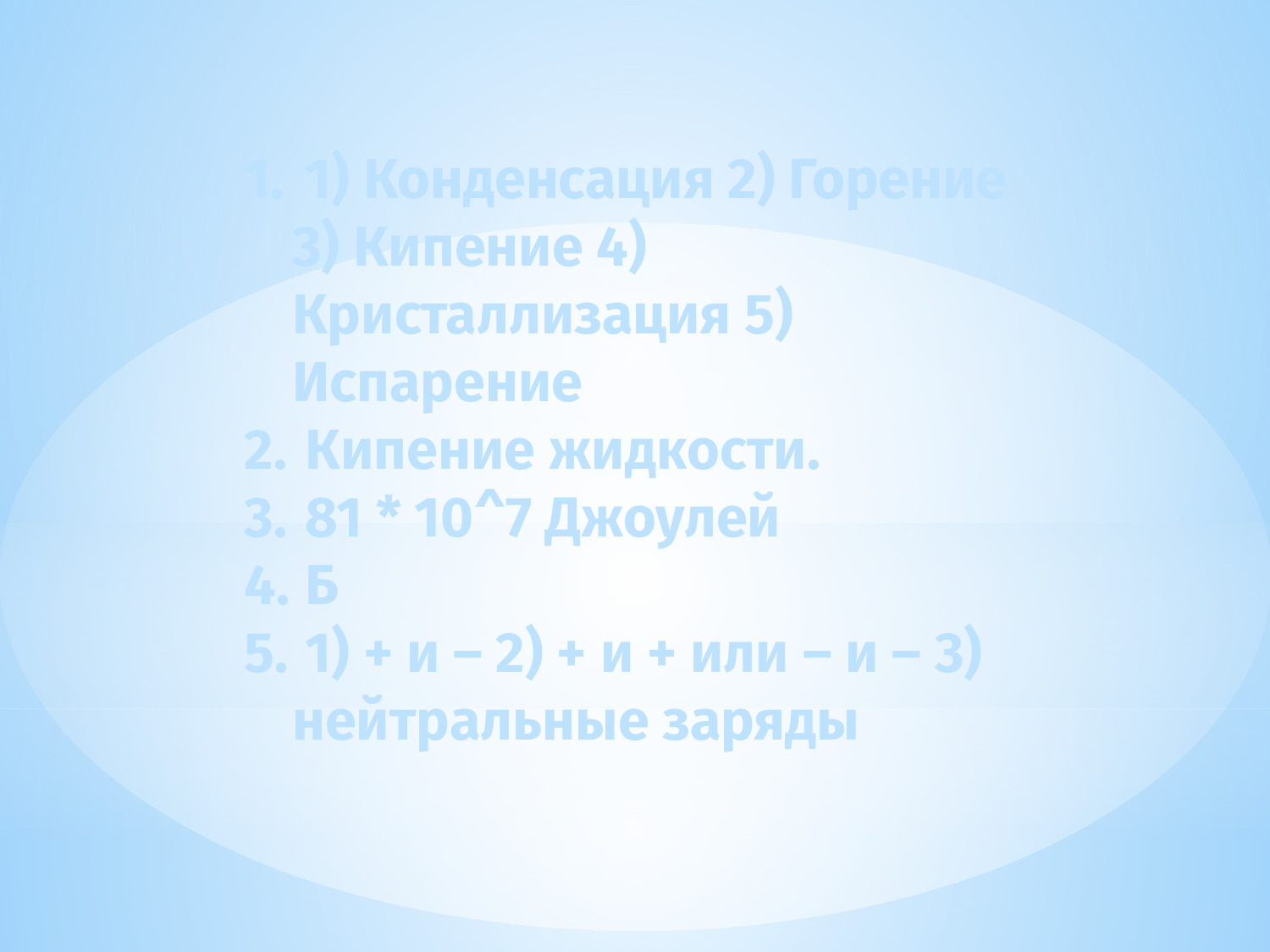

1) Конденсация 2) Горение 3) Кипение 4) Кристаллизация 5) Испарение
 Кипение жидкости.
 81 * 10^7 Джоулей
 Б
 1) + и – 2) + и + или – и – 3) нейтральные заряды